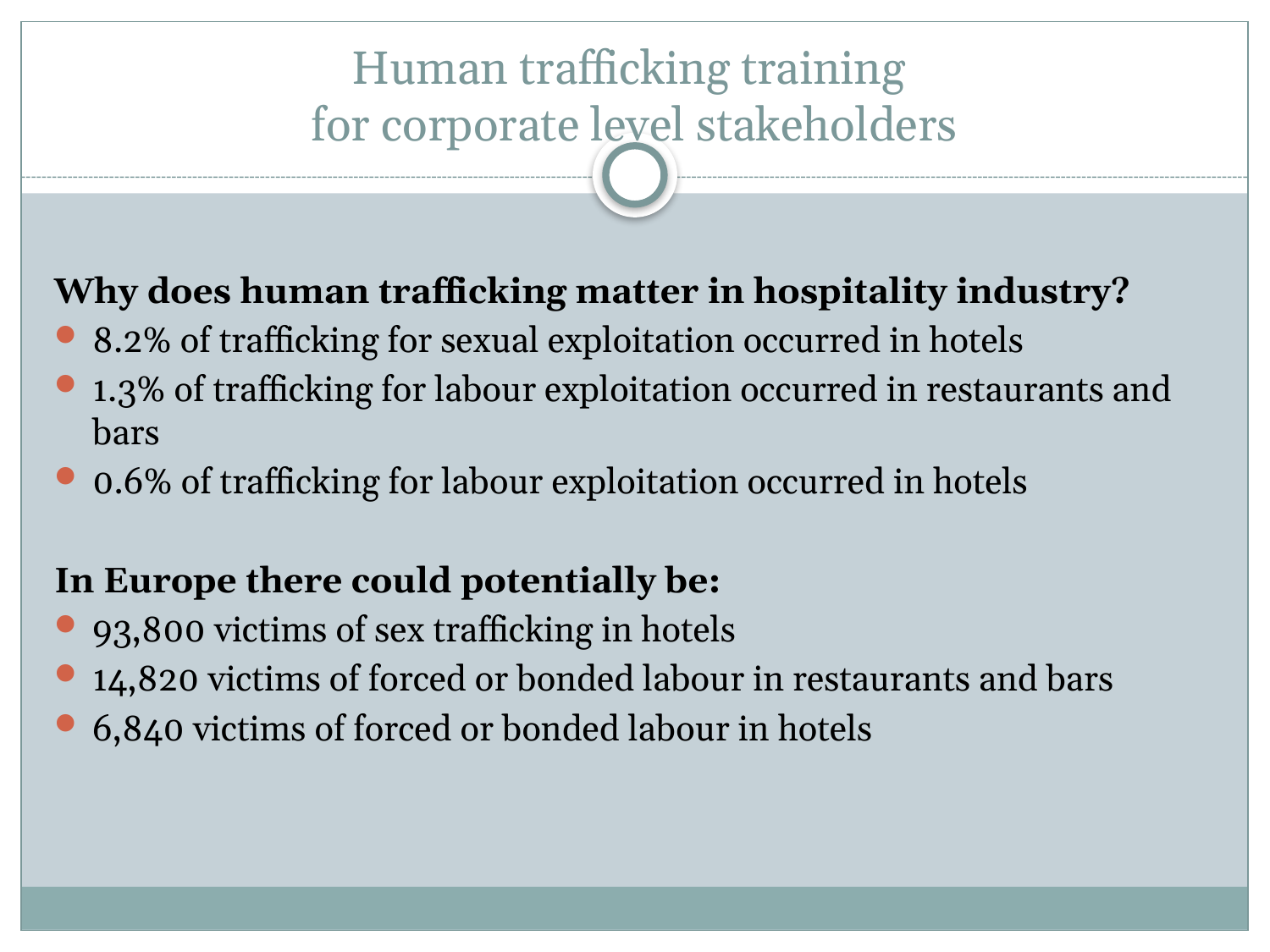

# Human trafficking training for corporate level stakeholders

Why does human trafficking matter in hospitality industry?
8.2% of trafficking for sexual exploitation occurred in hotels
1.3% of trafficking for labour exploitation occurred in restaurants and bars
0.6% of trafficking for labour exploitation occurred in hotels

In Europe there could potentially be:
93,800 victims of sex trafficking in hotels
14,820 victims of forced or bonded labour in restaurants and bars
6,840 victims of forced or bonded labour in hotels